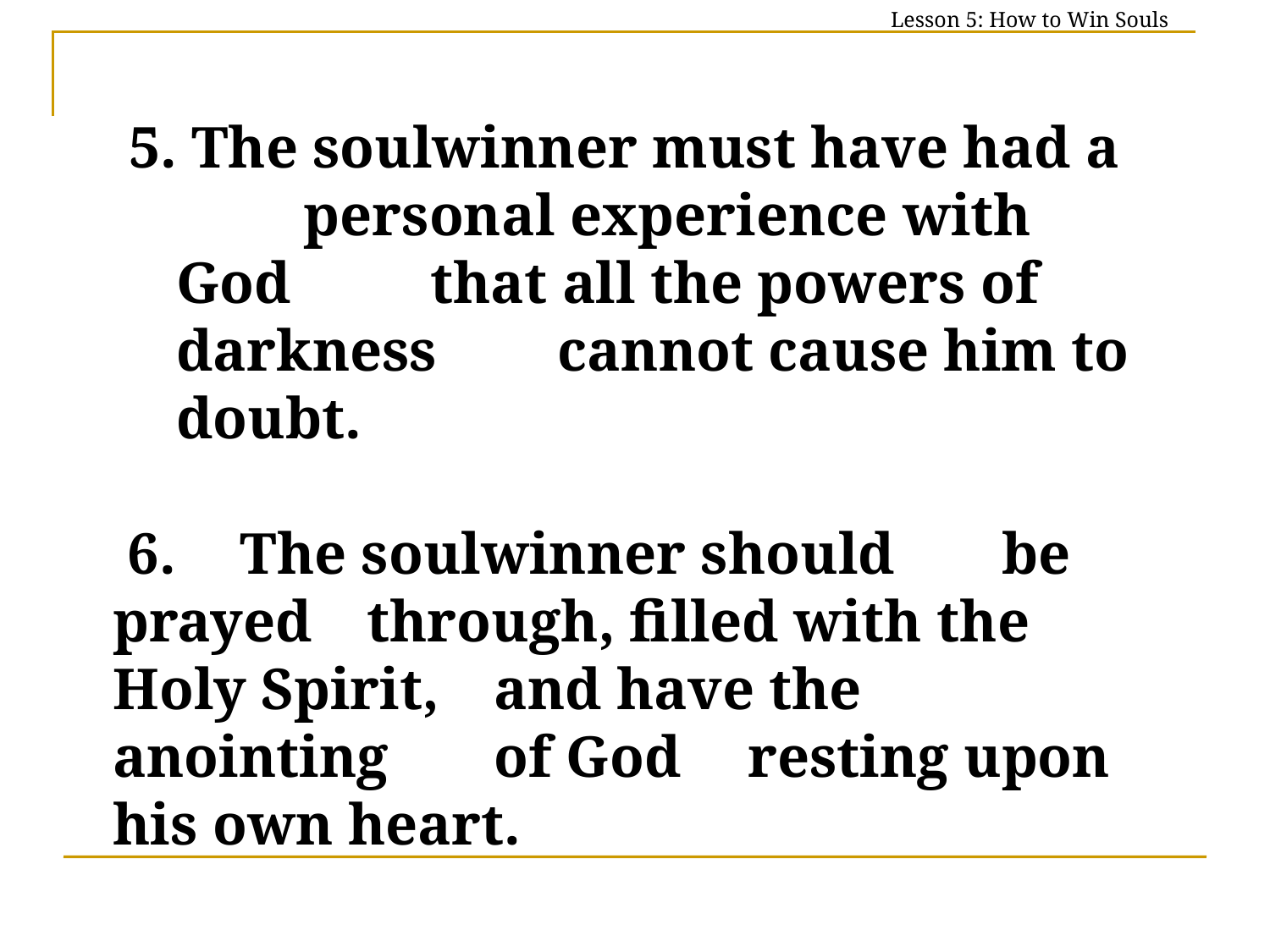

Lesson 5: How to Win Souls
5. The soulwinner must have had a    	personal experience with God 	that all the powers of darkness 	cannot cause him to doubt.

	 6.	The soulwinner should 	be prayed 	through, filled with the Holy Spirit, 	and have the anointing 	of God 	resting upon his own heart.